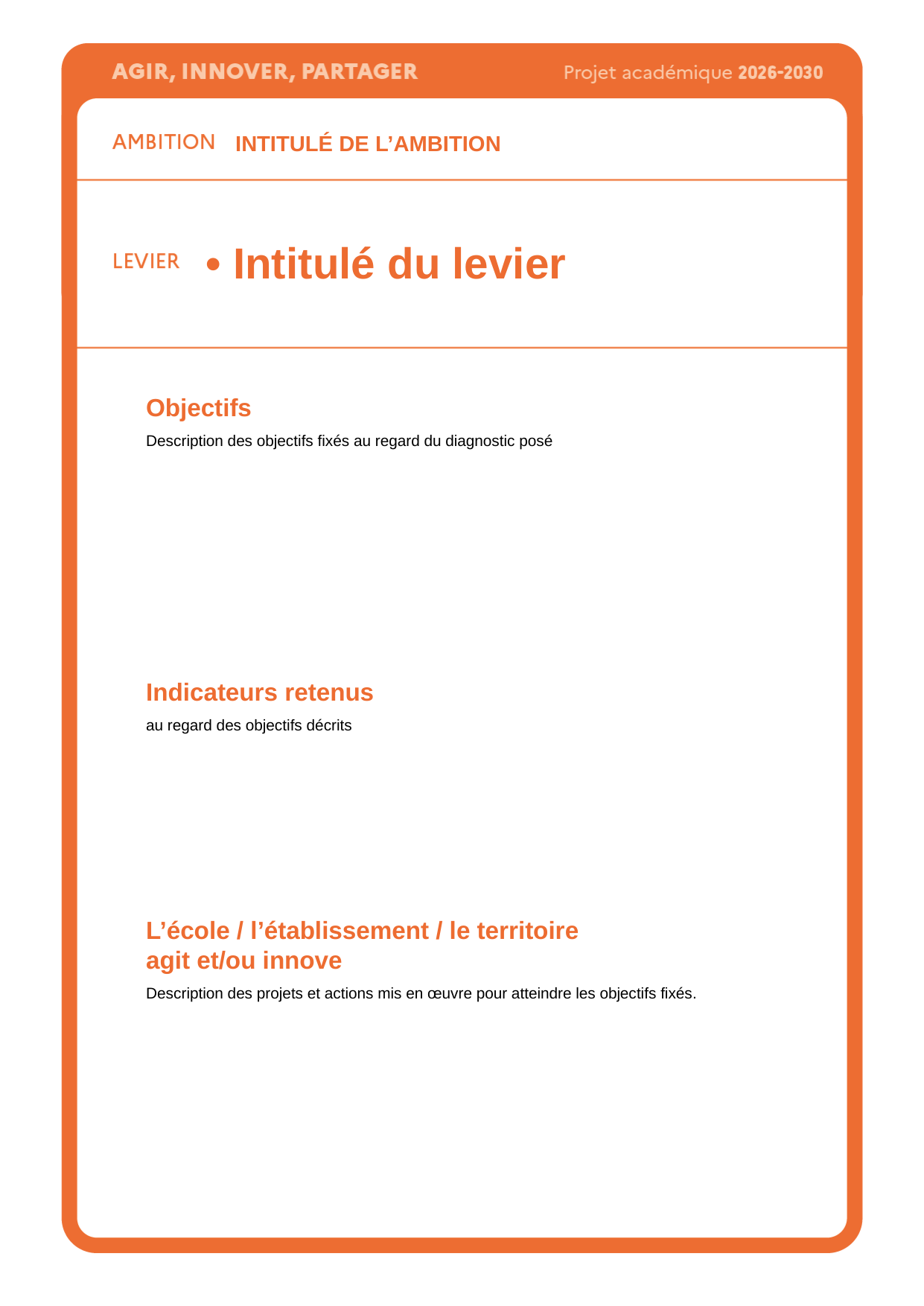

INTITULÉ DE L’AMBITION
MIXITÉ
•  Mixité scolaire et sociale

INCLUSION
• Formation des personnels
• Valeurs partagées
• Accessibilités des savoirs

ÉGALITÉ
• Accès aux droits
• Travail personnel de l’élève
• Éducation prioritaire
• Cordées de la réussite
• École ouverte

TERRITOIRES
•  Internats
• Territoires éducatifs ruraux
• Cités éducatives
• Intitulé du levier
Objectifs
Description des objectifs fixés au regard du diagnostic posé
Indicateurs retenus
au regard des objectifs décrits
L’école / l’établissement / le territoire
agit et/ou innove
Description des projets et actions mis en œuvre pour atteindre les objectifs fixés.